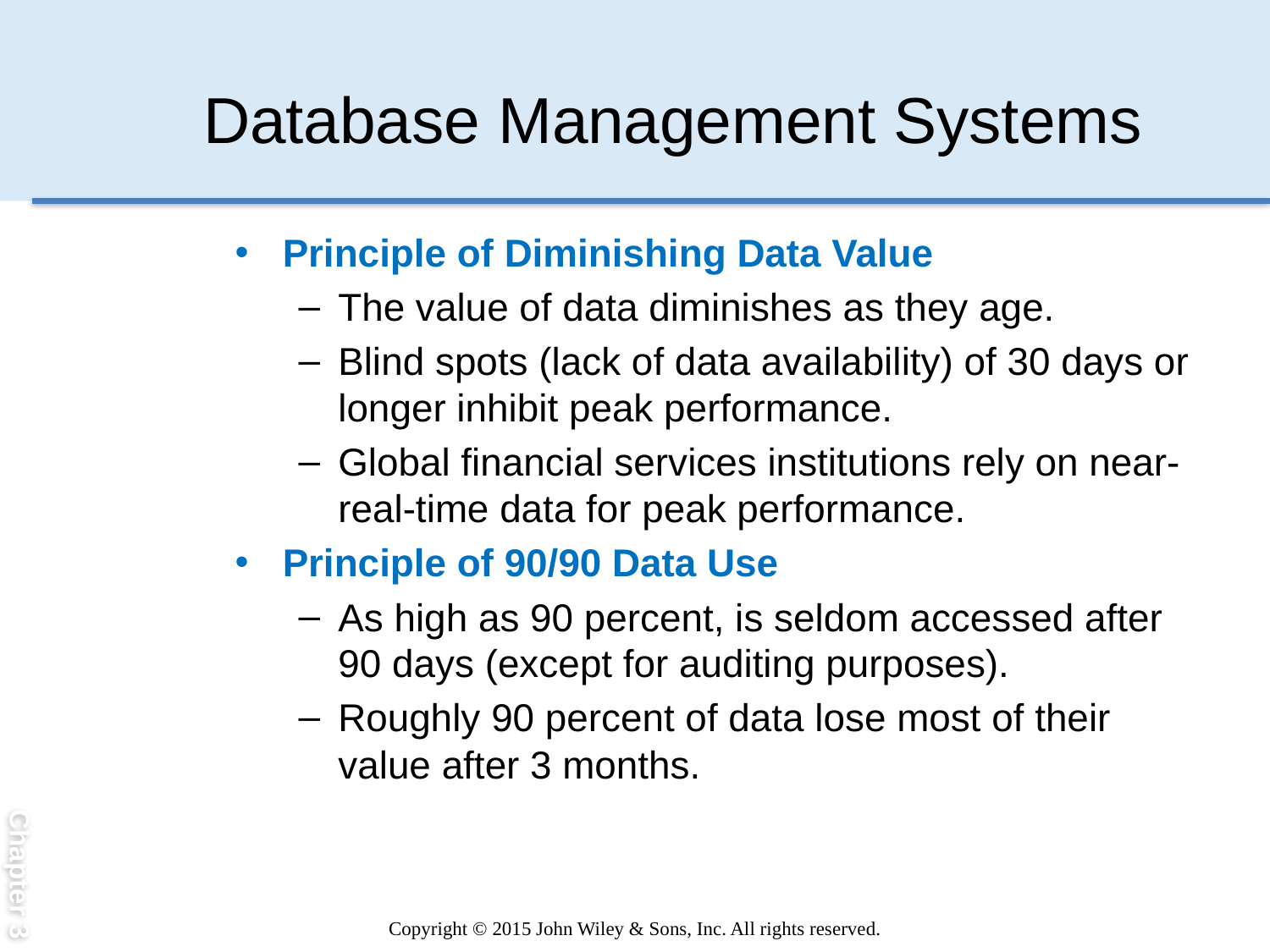

Chapter 3
# Database Management Systems
Principle of Diminishing Data Value
The value of data diminishes as they age.
Blind spots (lack of data availability) of 30 days or longer inhibit peak performance.
Global financial services institutions rely on near-real-time data for peak performance.
Principle of 90/90 Data Use
As high as 90 percent, is seldom accessed after 90 days (except for auditing purposes).
Roughly 90 percent of data lose most of their value after 3 months.